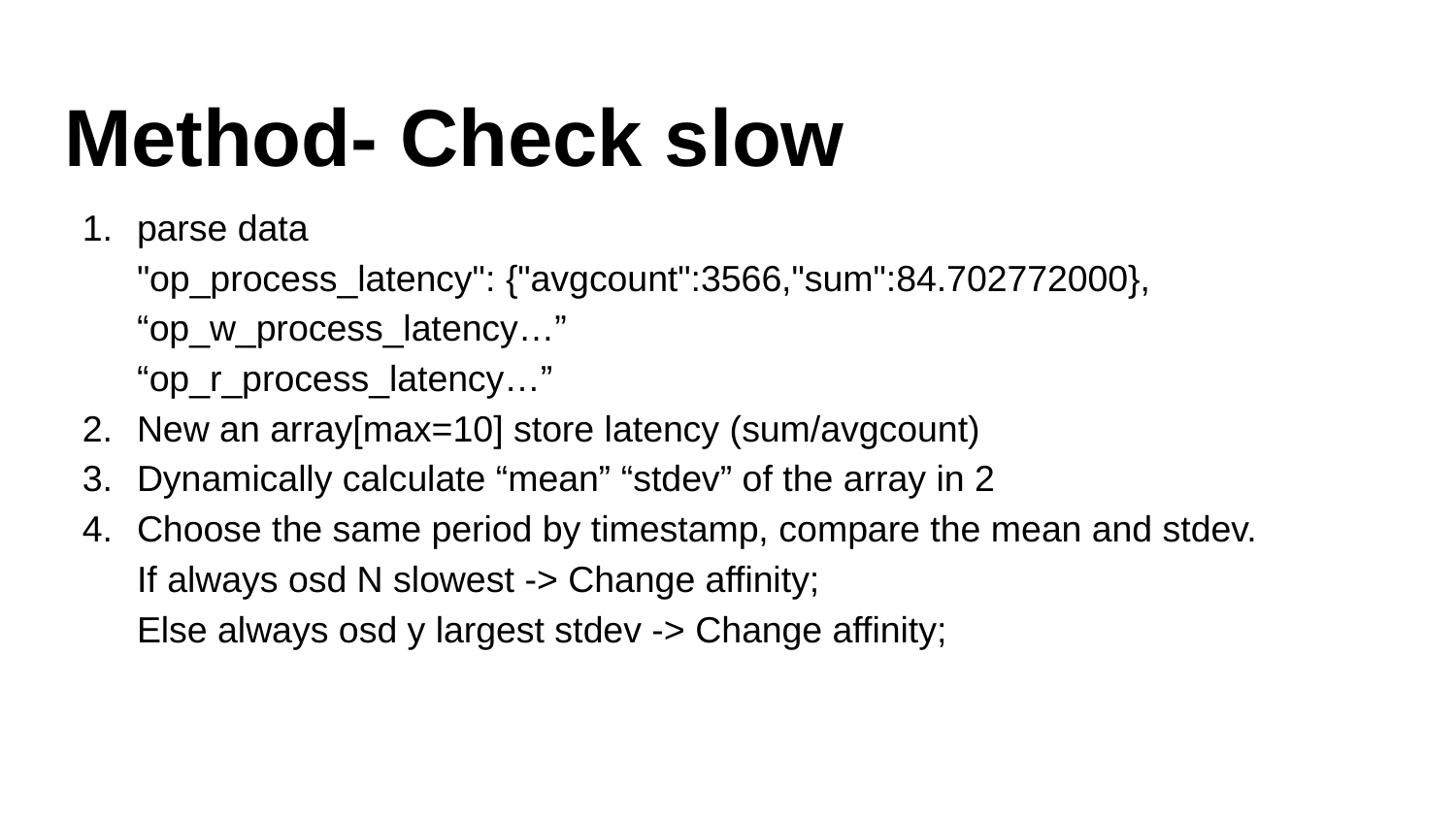

# Method- Check slow
parse data
"op_process_latency": {"avgcount":3566,"sum":84.702772000},
“op_w_process_latency…”
“op_r_process_latency…”
New an array[max=10] store latency (sum/avgcount)
Dynamically calculate “mean” “stdev” of the array in 2
Choose the same period by timestamp, compare the mean and stdev.
If always osd N slowest -> Change affinity;
Else always osd y largest stdev -> Change affinity;